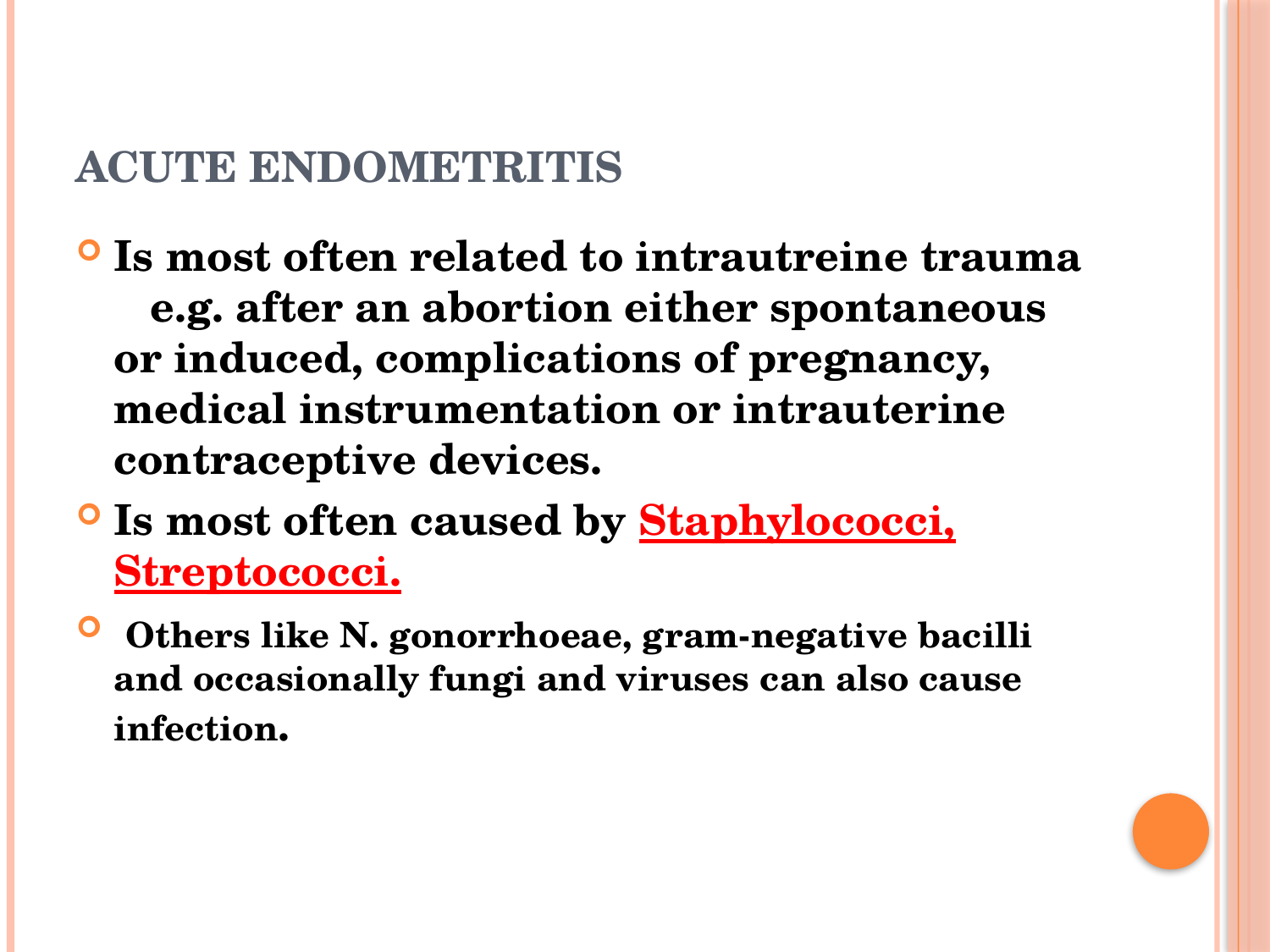

# Acute endometritis
Is most often related to intrautreine trauma    e.g. after an abortion either spontaneous or induced, complications of pregnancy, medical instrumentation or intrauterine contraceptive devices.
Is most often caused by Staphylococci, Streptococci.
 Others like N. gonorrhoeae, gram-negative bacilli and occasionally fungi and viruses can also cause infection.